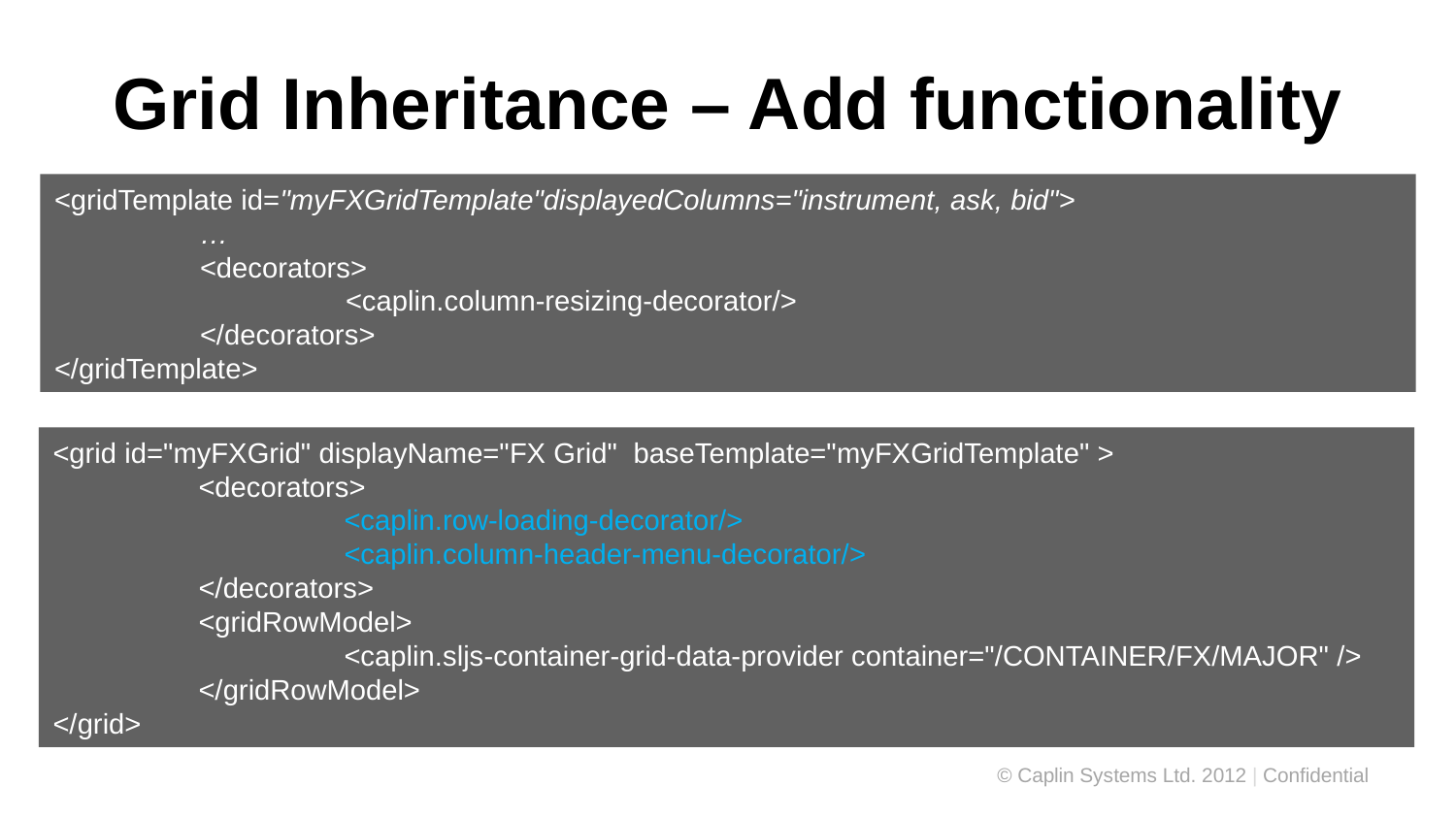

Grid Inheritance – Add functionality
<gridTemplate id="myFXGridTemplate"displayedColumns="instrument, ask, bid">
	…
	<decorators>
		<caplin.column-resizing-decorator/>
	</decorators>
</gridTemplate>
<grid id="myFXGrid" displayName="FX Grid"  baseTemplate="myFXGridTemplate" >
	<decorators>
		<caplin.row-loading-decorator/>
		<caplin.column-header-menu-decorator/>
	</decorators>
	<gridRowModel>
		<caplin.sljs-container-grid-data-provider container="/CONTAINER/FX/MAJOR" />
	</gridRowModel>
</grid>